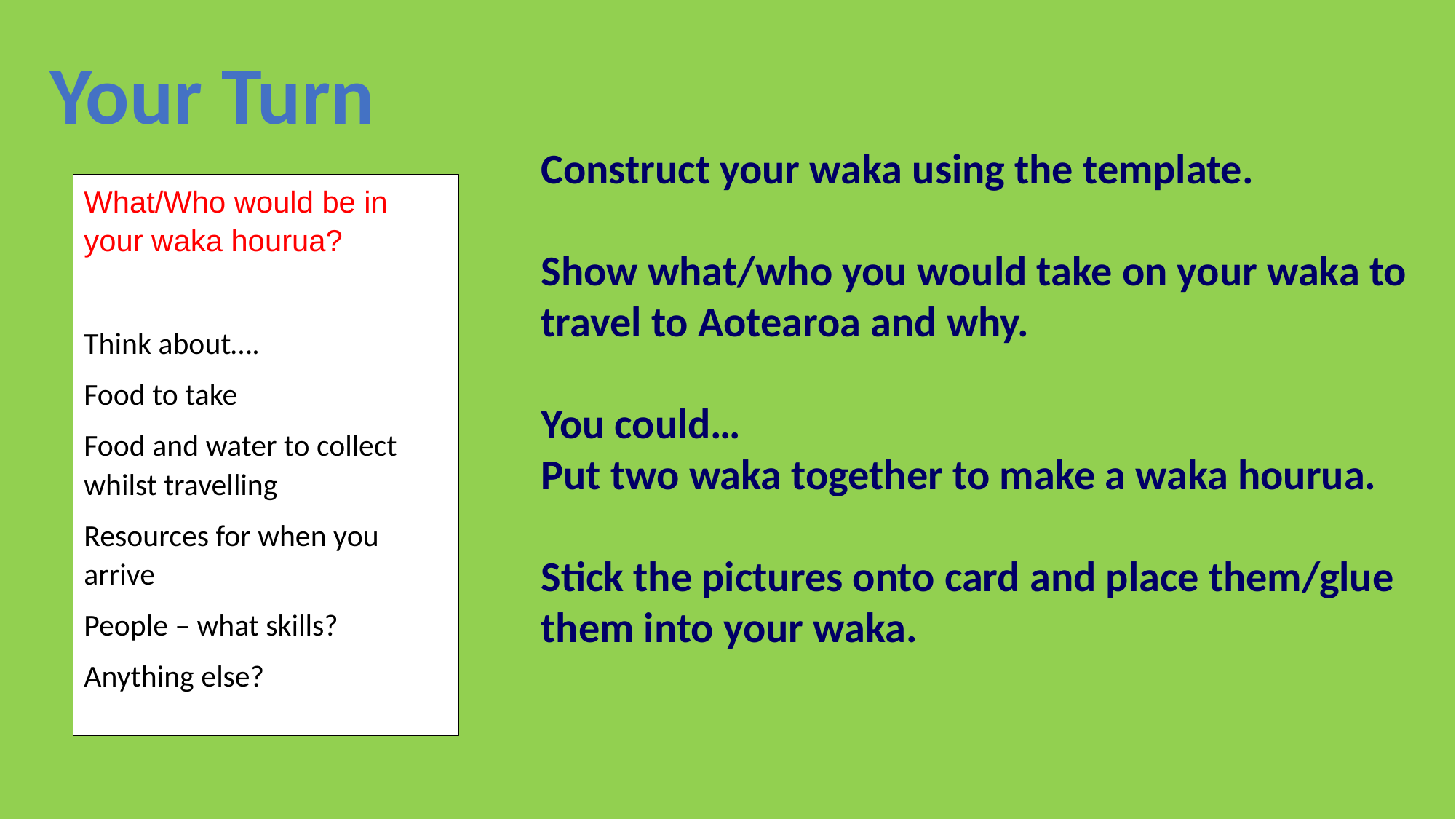

Your Turn
Construct your waka using the template.

Show what/who you would take on your waka to travel to Aotearoa and why.

You could…
Put two waka together to make a waka hourua.

Stick the pictures onto card and place them/glue them into your waka.
What/Who would be in your waka hourua?

Think about….
Food to take
Food and water to collect whilst travelling
Resources for when you arrive
People – what skills?
Anything else?